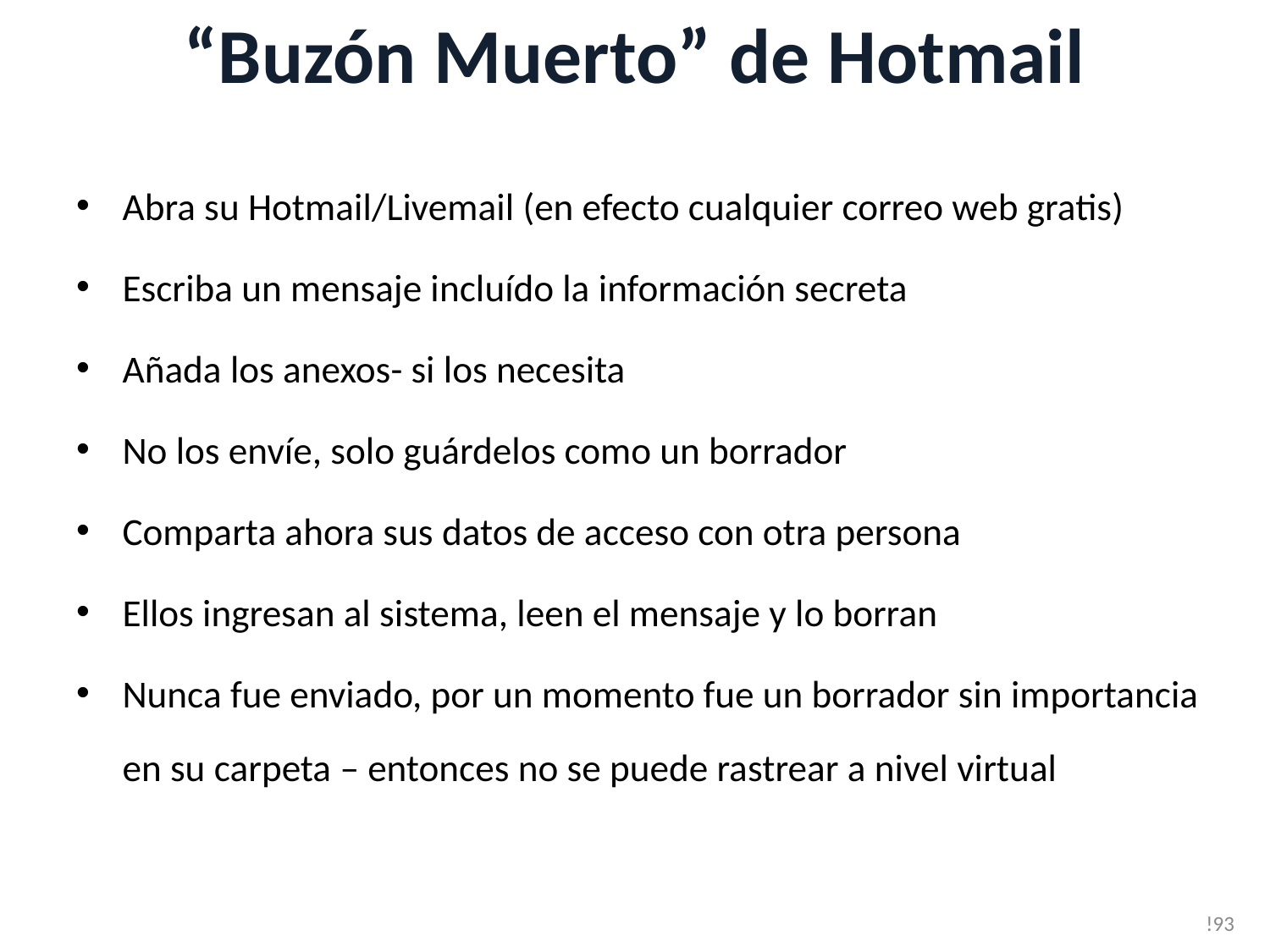

# “Buzón Muerto” de Hotmail
Abra su Hotmail/Livemail (en efecto cualquier correo web gratis)
Escriba un mensaje incluído la información secreta
Añada los anexos- si los necesita
No los envíe, solo guárdelos como un borrador
Comparta ahora sus datos de acceso con otra persona
Ellos ingresan al sistema, leen el mensaje y lo borran
Nunca fue enviado, por un momento fue un borrador sin importancia en su carpeta – entonces no se puede rastrear a nivel virtual
!93